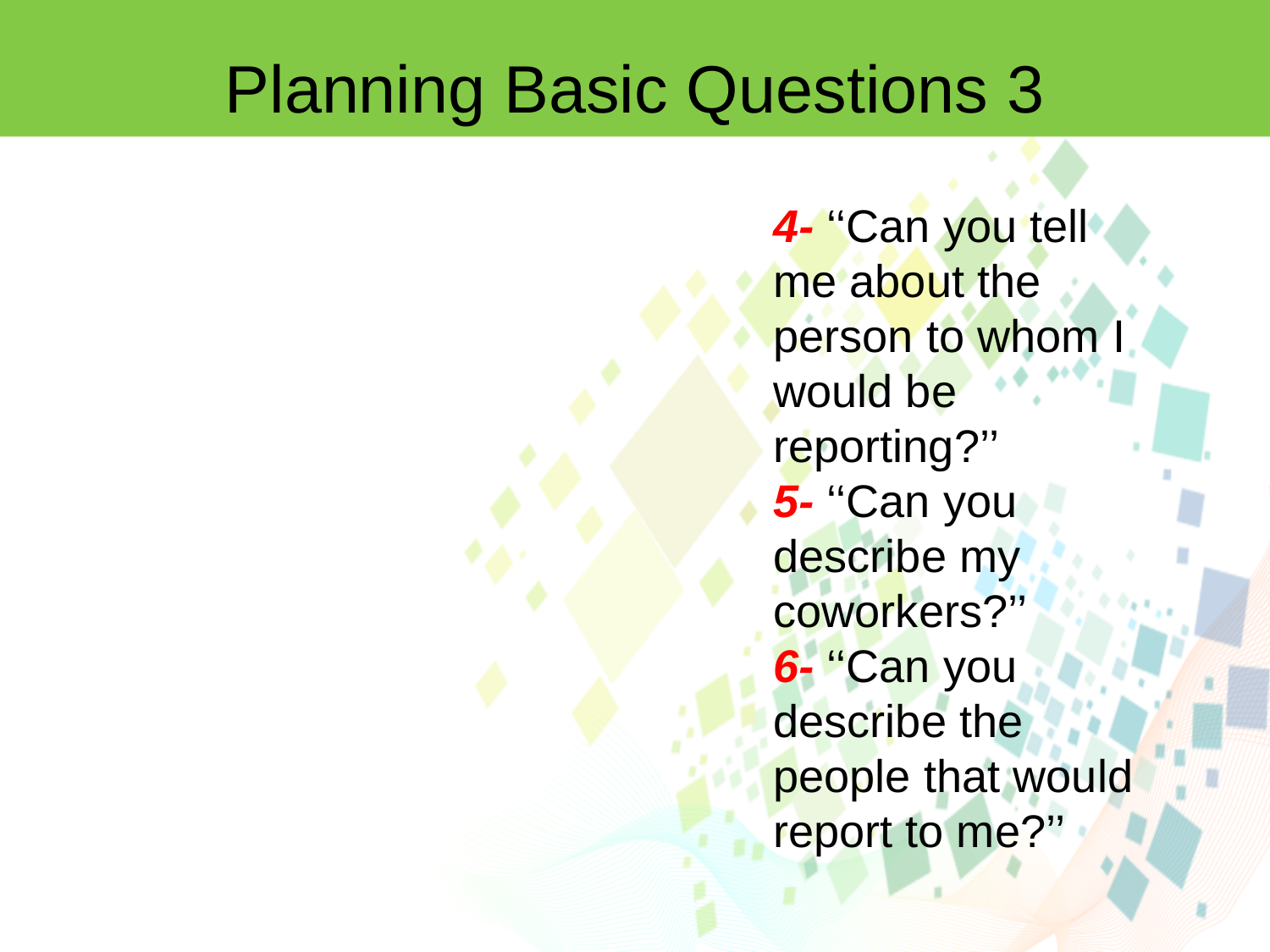

Planning Basic Questions 3
4- ‘‘Can you tell me about the person to whom I would be reporting?’’
5- ‘‘Can you describe my coworkers?’’
6- ‘‘Can you describe the people that would report to me?’’